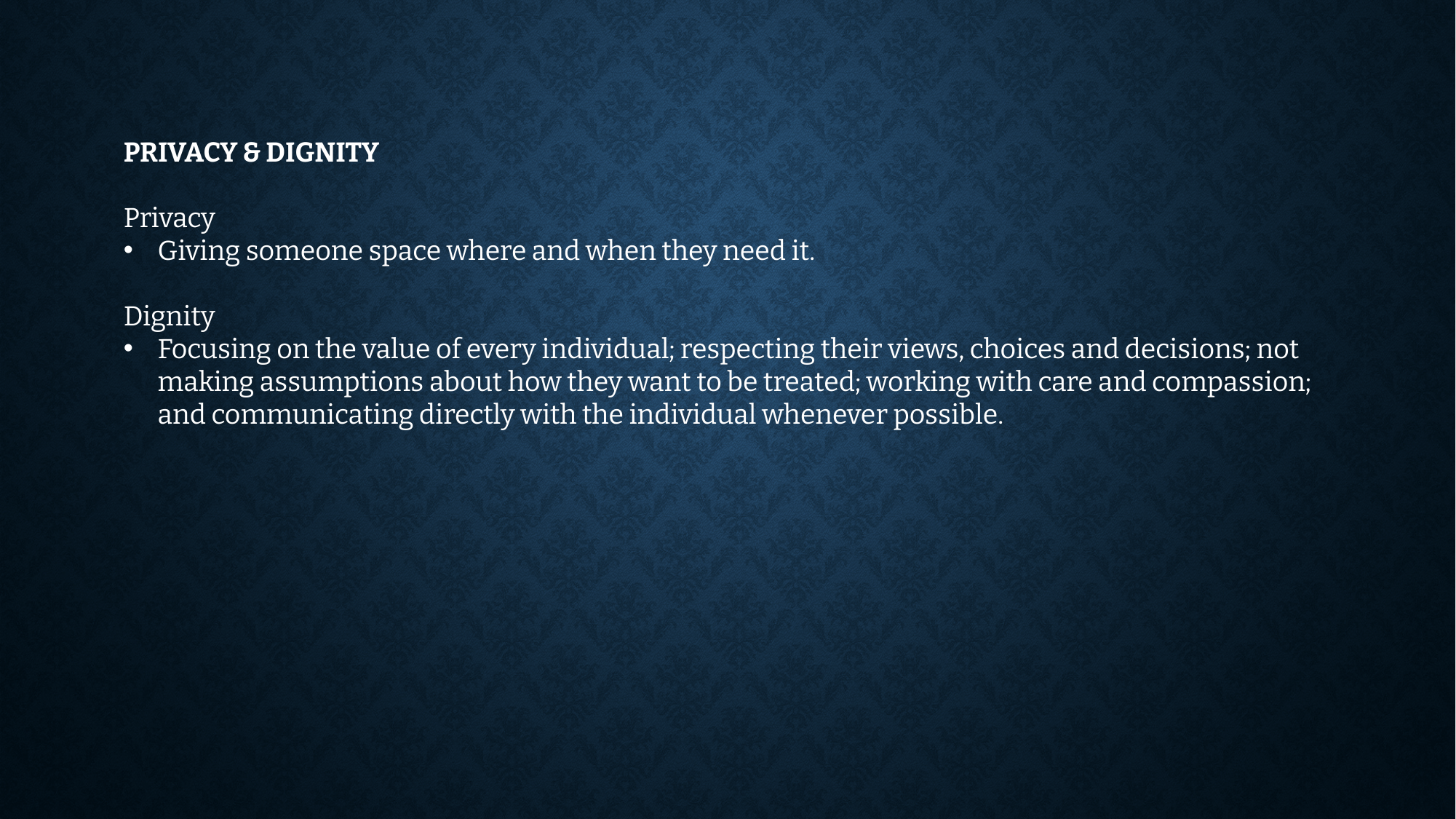

PRIVACY & DIGNITY

Privacy
Giving someone space where and when they need it.

Dignity
Focusing on the value of every individual; respecting their views, choices and decisions; not making assumptions about how they want to be treated; working with care and compassion; and communicating directly with the individual whenever possible.